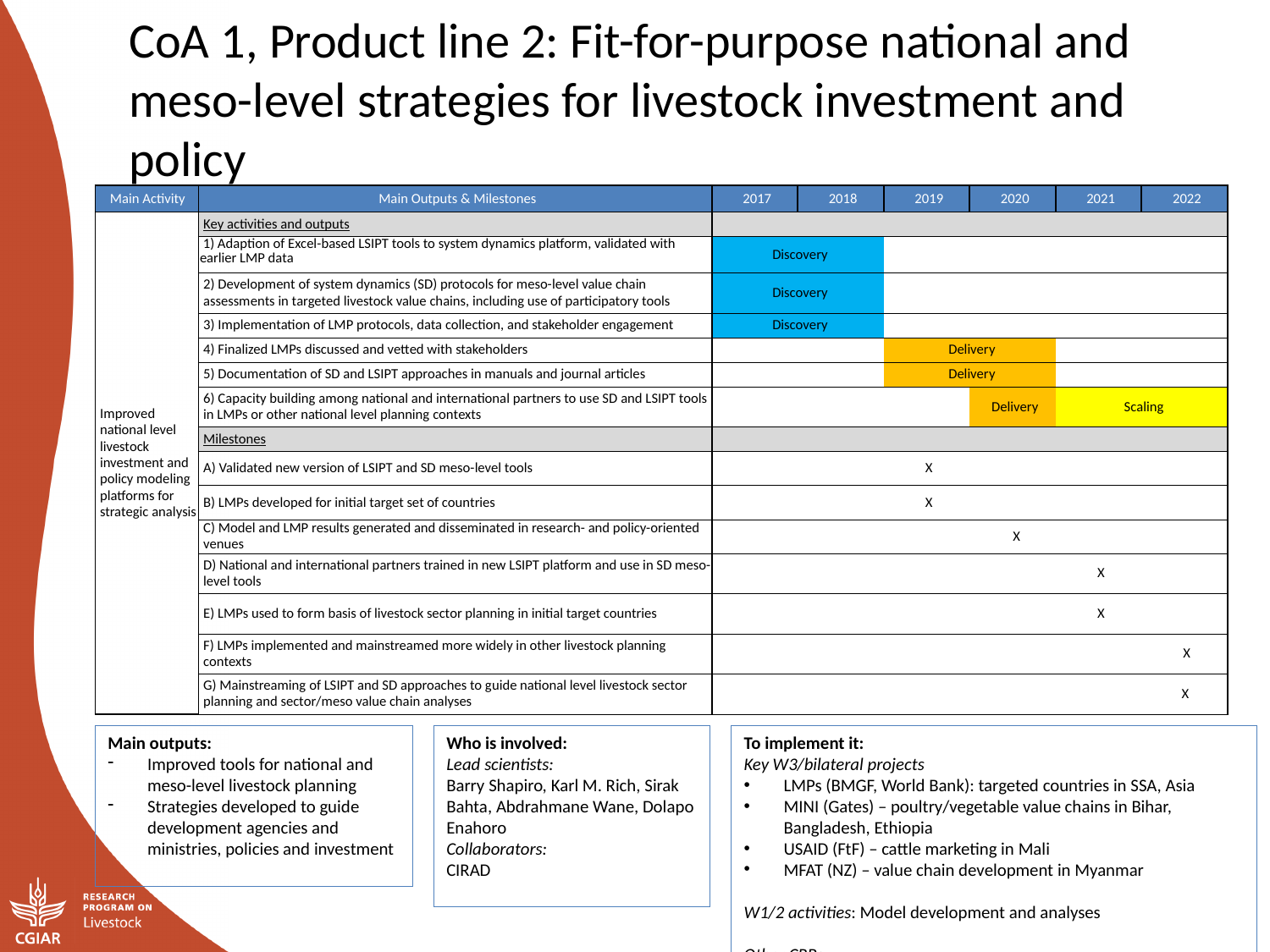

CoA 1, Product line 2: Fit-for-purpose national and meso-level strategies for livestock investment and policy

| Main Activity | Main Outputs & Milestones | 2017 | 2018 | 2019 | 2020 | 2021 | 2022 |
| --- | --- | --- | --- | --- | --- | --- | --- |
| Improved national level livestock investment and policy modeling platforms for strategic analysis | Key activities and outputs |  |  |  |  |  |  |
|  | 1) Adaption of Excel-based LSIPT tools to system dynamics platform, validated with earlier LMP data | Discovery |  |  |  |  |  |
|  | 2) Development of system dynamics (SD) protocols for meso-level value chain assessments in targeted livestock value chains, including use of participatory tools | Discovery |  |  |  |  |  |
|  | 3) Implementation of LMP protocols, data collection, and stakeholder engagement | Discovery |  |  |  |  |  |
|  | 4) Finalized LMPs discussed and vetted with stakeholders |  |  | Delivery |  |  |  |
|  | 5) Documentation of SD and LSIPT approaches in manuals and journal articles |  |  | Delivery |  |  |  |
|  | 6) Capacity building among national and international partners to use SD and LSIPT tools in LMPs or other national level planning contexts |  |  |  | Delivery | Scaling |  |
|  | Milestones |  |  |  |  |  |  |
|  | A) Validated new version of LSIPT and SD meso-level tools |  |  | X |  |  |  |
|  | B) LMPs developed for initial target set of countries |  |  | X |  |  |  |
|  | C) Model and LMP results generated and disseminated in research- and policy-oriented venues |  |  |  | X |  |  |
|  | D) National and international partners trained in new LSIPT platform and use in SD meso-level tools |  |  |  |  | X |  |
|  | E) LMPs used to form basis of livestock sector planning in initial target countries |  |  |  |  | X |  |
|  | F) LMPs implemented and mainstreamed more widely in other livestock planning contexts |  |  |  |  |  | X |
|  | G) Mainstreaming of LSIPT and SD approaches to guide national level livestock sector planning and sector/meso value chain analyses |  |  |  |  |  | X |
Who is involved:
Lead scientists:
Barry Shapiro, Karl M. Rich, Sirak Bahta, Abdrahmane Wane, Dolapo Enahoro
Collaborators:
CIRAD

To implement it:
Key W3/bilateral projects
LMPs (BMGF, World Bank): targeted countries in SSA, Asia
MINI (Gates) – poultry/vegetable value chains in Bihar, Bangladesh, Ethiopia
USAID (FtF) – cattle marketing in Mali
MFAT (NZ) – value chain development in Myanmar

W1/2 activities: Model development and analyses

Other CRPs
Main outputs:
Improved tools for national and meso-level livestock planning
Strategies developed to guide development agencies and ministries, policies and investment